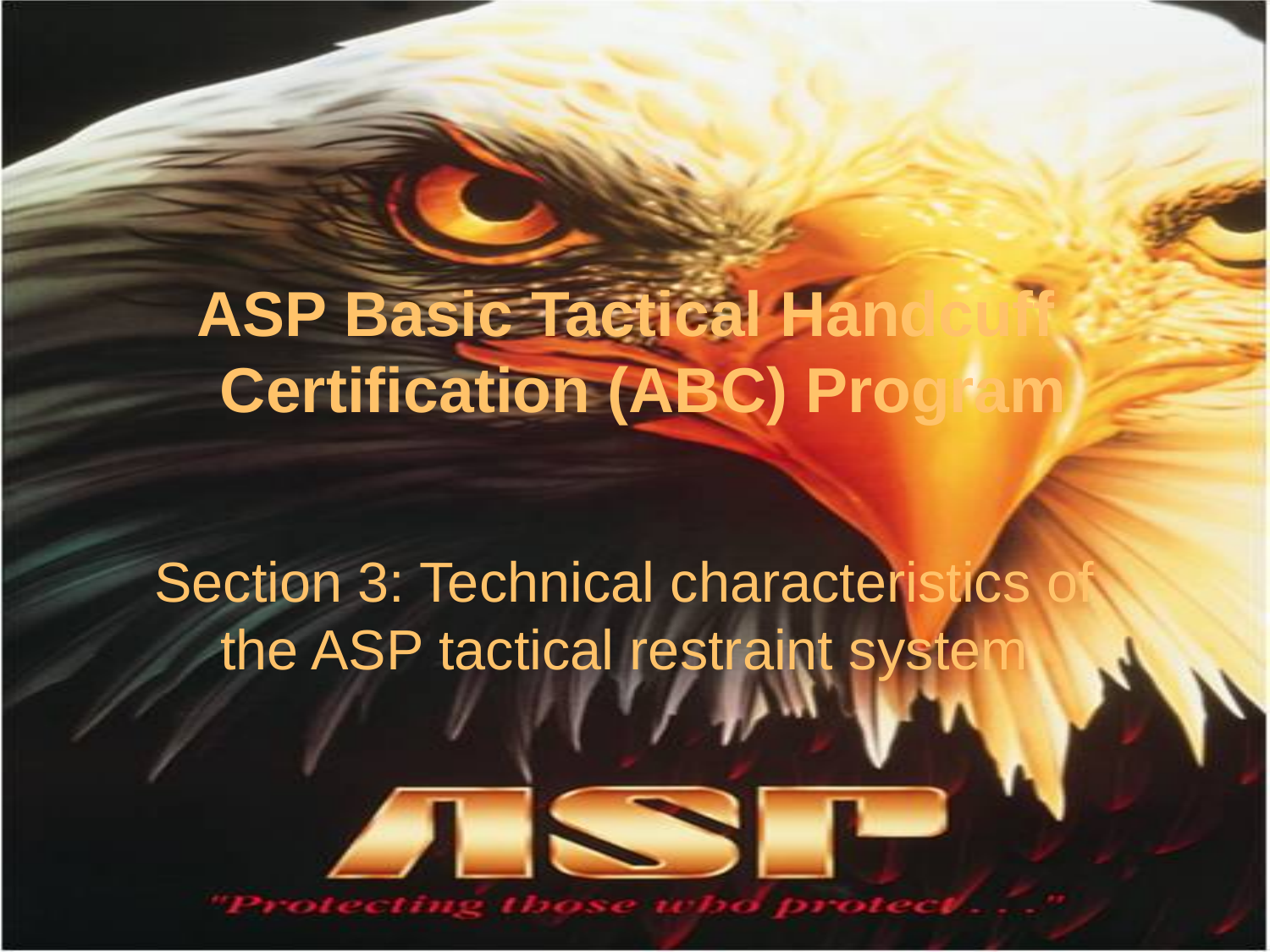

# ASP Basic Tactical Handcuff Certification (ABC) Program
Section 3: Technical characteristics of the ASP tactical restraint system